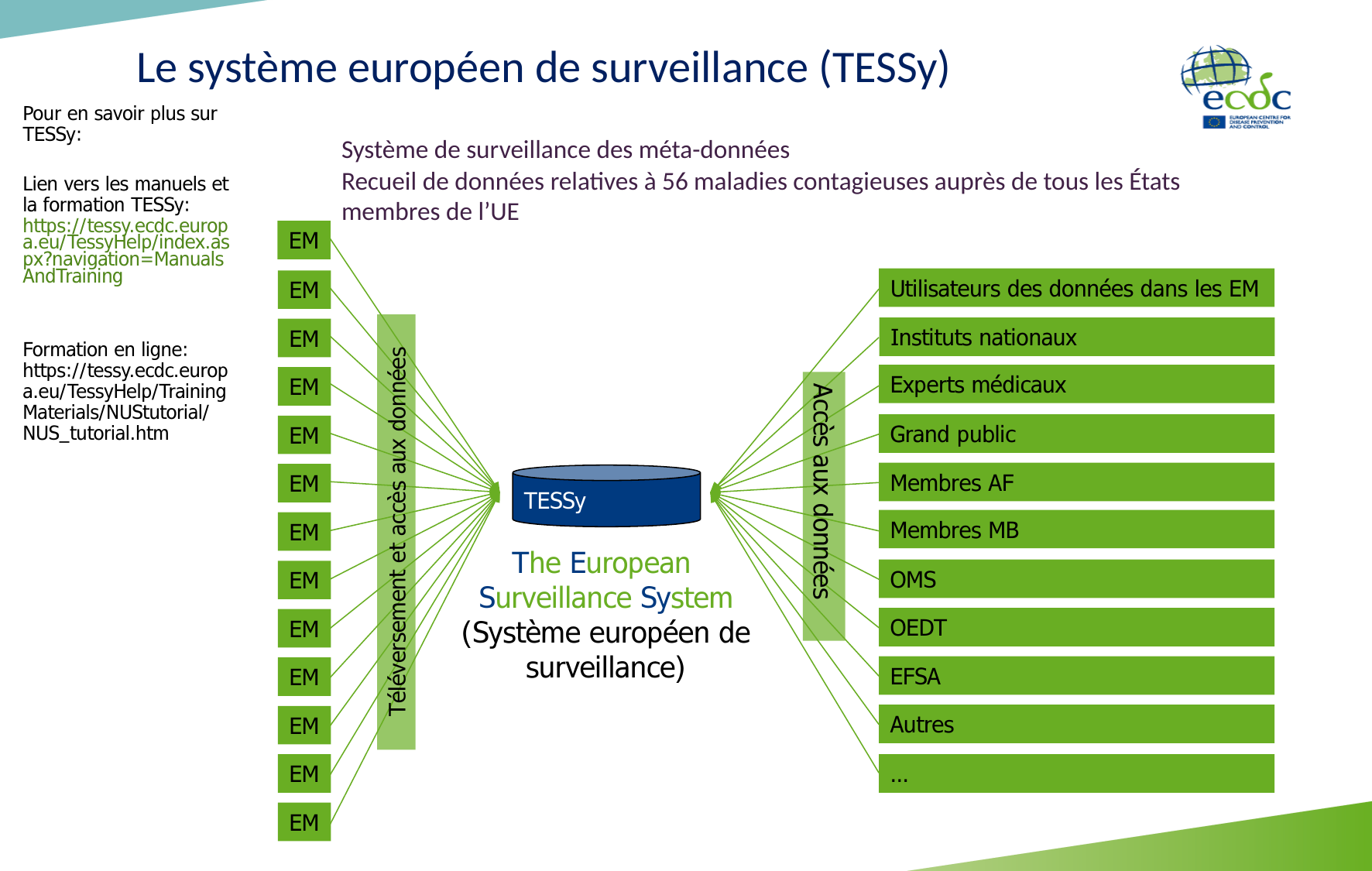

Le système européen de surveillance (TESSy)
Pour en savoir plus sur TESSy:

Lien vers les manuels et la formation TESSy: https://tessy.ecdc.europa.eu/TessyHelp/index.aspx?navigation=ManualsAndTraining

Formation en ligne: https://tessy.ecdc.europa.eu/TessyHelp/TrainingMaterials/NUStutorial/NUS_tutorial.htm
Système de surveillance des méta-données
Recueil de données relatives à 56 maladies contagieuses auprès de tous les États membres de l’UE

EM

Utilisateurs des données dans les EM
EM

Instituts nationaux
EM

Experts médicaux
EM

Grand public
EM

Membres AF
EM
TESSy

Accès aux données

Membres MB
EM
Téléversement et accès aux données
The European
Surveillance System (Système européen de surveillance)
OMS
EM
OEDT
EM
EFSA
EM
Autres
EM
EM
…
EM